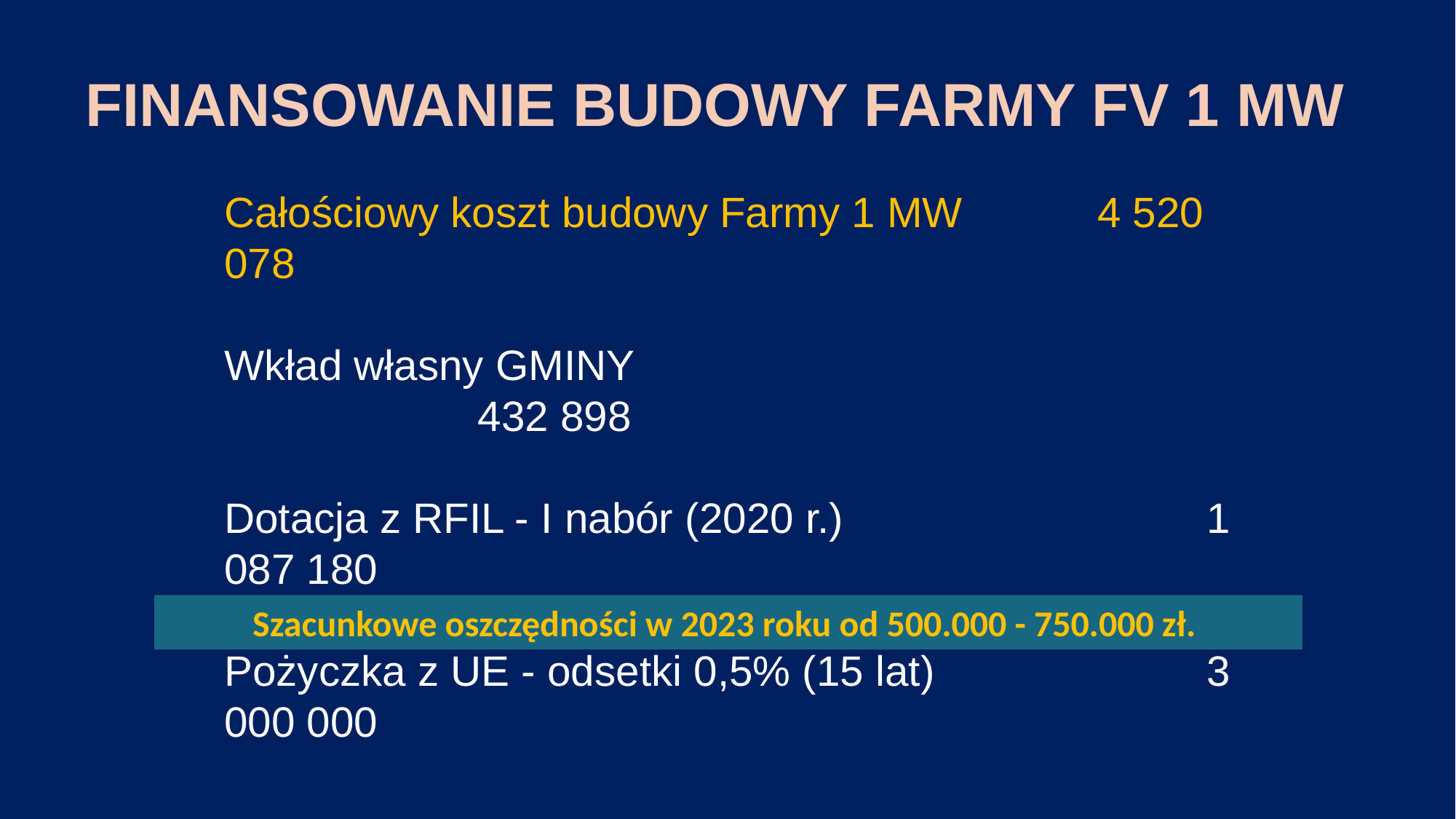

# Finansowanie budowy farmy fv 1 mw
Całościowy koszt budowy Farmy 1 MW		4 520 078

Wkład własny GMINY	 				   			   432 898

Dotacja z RFIL - I nabór (2020 r.)				1 087 180

Pożyczka z UE - odsetki 0,5% (15 lat)			3 000 000
Szacunkowe oszczędności w 2023 roku od 500.000 - 750.000 zł.